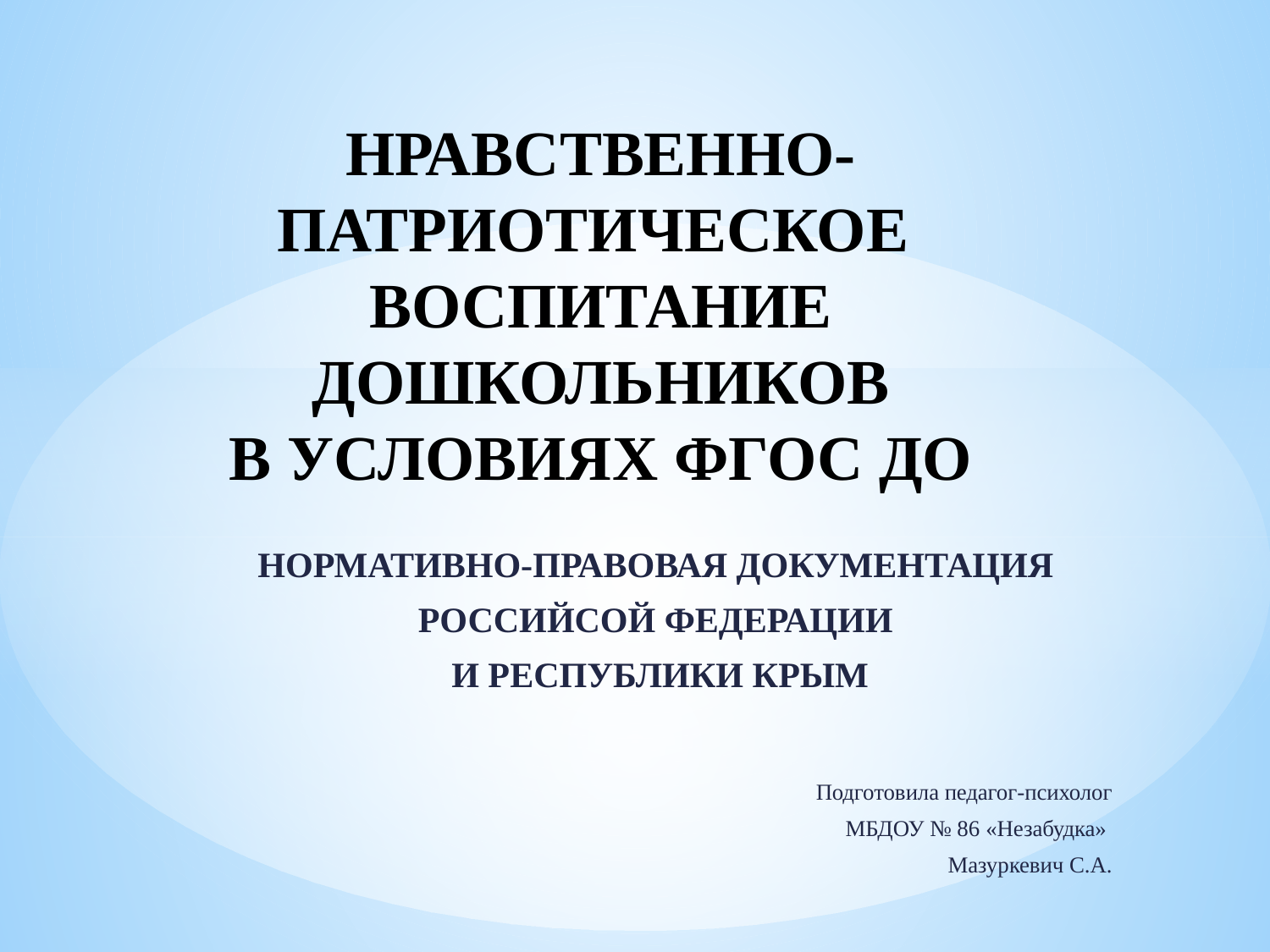

# НРАВСТВЕННО-ПАТРИОТИЧЕСКОЕ ВОСПИТАНИЕ ДОШКОЛЬНИКОВ В УСЛОВИЯХ ФГОС ДО
НОРМАТИВНО-ПРАВОВАЯ ДОКУМЕНТАЦИЯ
РОССИЙСОЙ ФЕДЕРАЦИИ
И РЕСПУБЛИКИ КРЫМ

Подготовила педагог-психолог
 МБДОУ № 86 «Незабудка»
Мазуркевич С.А.